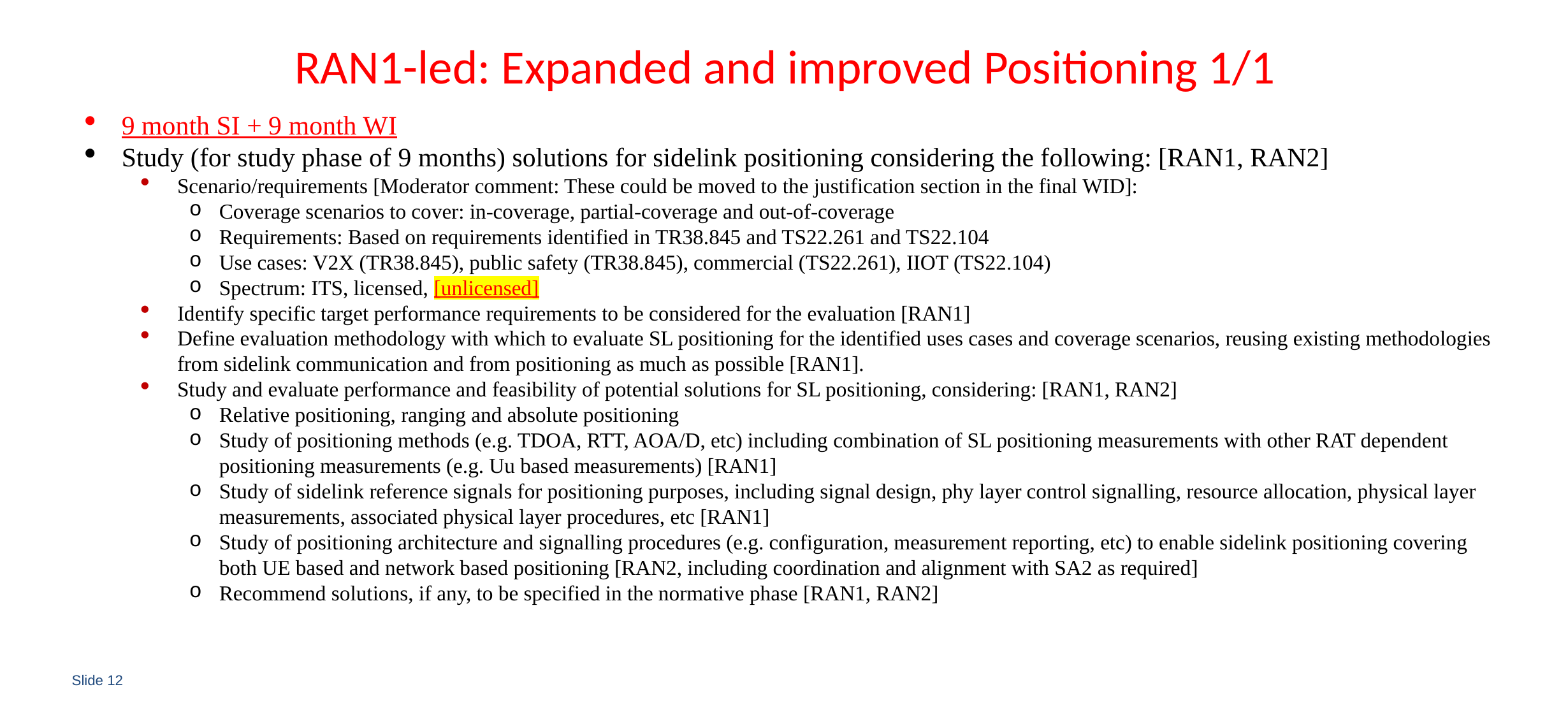

# RAN1-led: Expanded and improved Positioning 1/1
9 month SI + 9 month WI
Study (for study phase of 9 months) solutions for sidelink positioning considering the following: [RAN1, RAN2]
Scenario/requirements [Moderator comment: These could be moved to the justification section in the final WID]:
Coverage scenarios to cover: in-coverage, partial-coverage and out-of-coverage
Requirements: Based on requirements identified in TR38.845 and TS22.261 and TS22.104
Use cases: V2X (TR38.845), public safety (TR38.845), commercial (TS22.261), IIOT (TS22.104)
Spectrum: ITS, licensed, [unlicensed]
Identify specific target performance requirements to be considered for the evaluation [RAN1]
Define evaluation methodology with which to evaluate SL positioning for the identified uses cases and coverage scenarios, reusing existing methodologies from sidelink communication and from positioning as much as possible [RAN1].
Study and evaluate performance and feasibility of potential solutions for SL positioning, considering: [RAN1, RAN2]
Relative positioning, ranging and absolute positioning
Study of positioning methods (e.g. TDOA, RTT, AOA/D, etc) including combination of SL positioning measurements with other RAT dependent positioning measurements (e.g. Uu based measurements) [RAN1]
Study of sidelink reference signals for positioning purposes, including signal design, phy layer control signalling, resource allocation, physical layer measurements, associated physical layer procedures, etc [RAN1]
Study of positioning architecture and signalling procedures (e.g. configuration, measurement reporting, etc) to enable sidelink positioning covering both UE based and network based positioning [RAN2, including coordination and alignment with SA2 as required]
Recommend solutions, if any, to be specified in the normative phase [RAN1, RAN2]